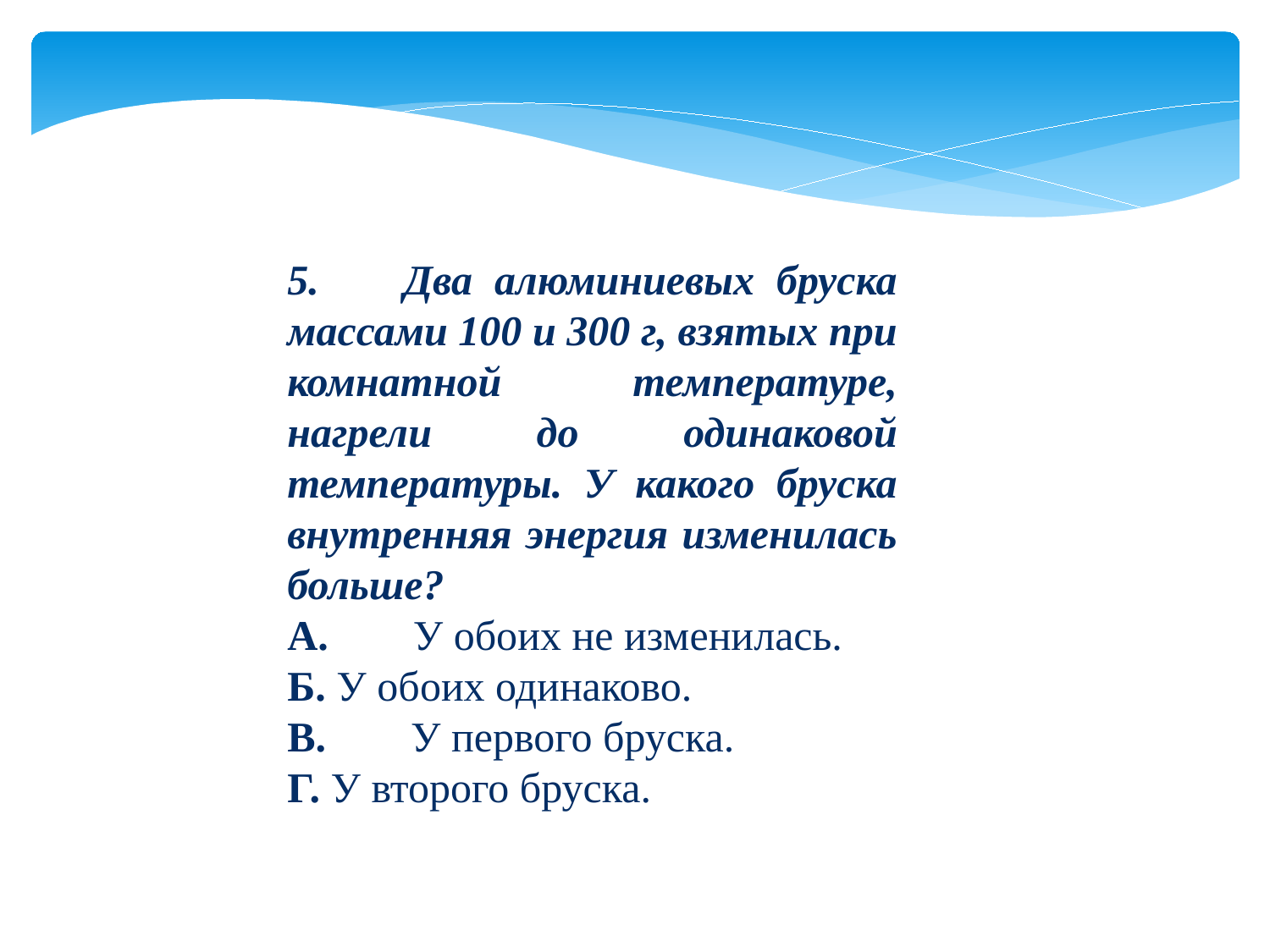

5.        Два алюминиевых бруска массами 100 и 300 г, взятых при комнатной температуре, нагрели до одинаковой температуры. У какого бруска внутренняя энергия изменилась больше?
A.        У обоих не изменилась.
Б. У обоих одинаково.
B.        У первого бруска.
Г. У второго бруска.